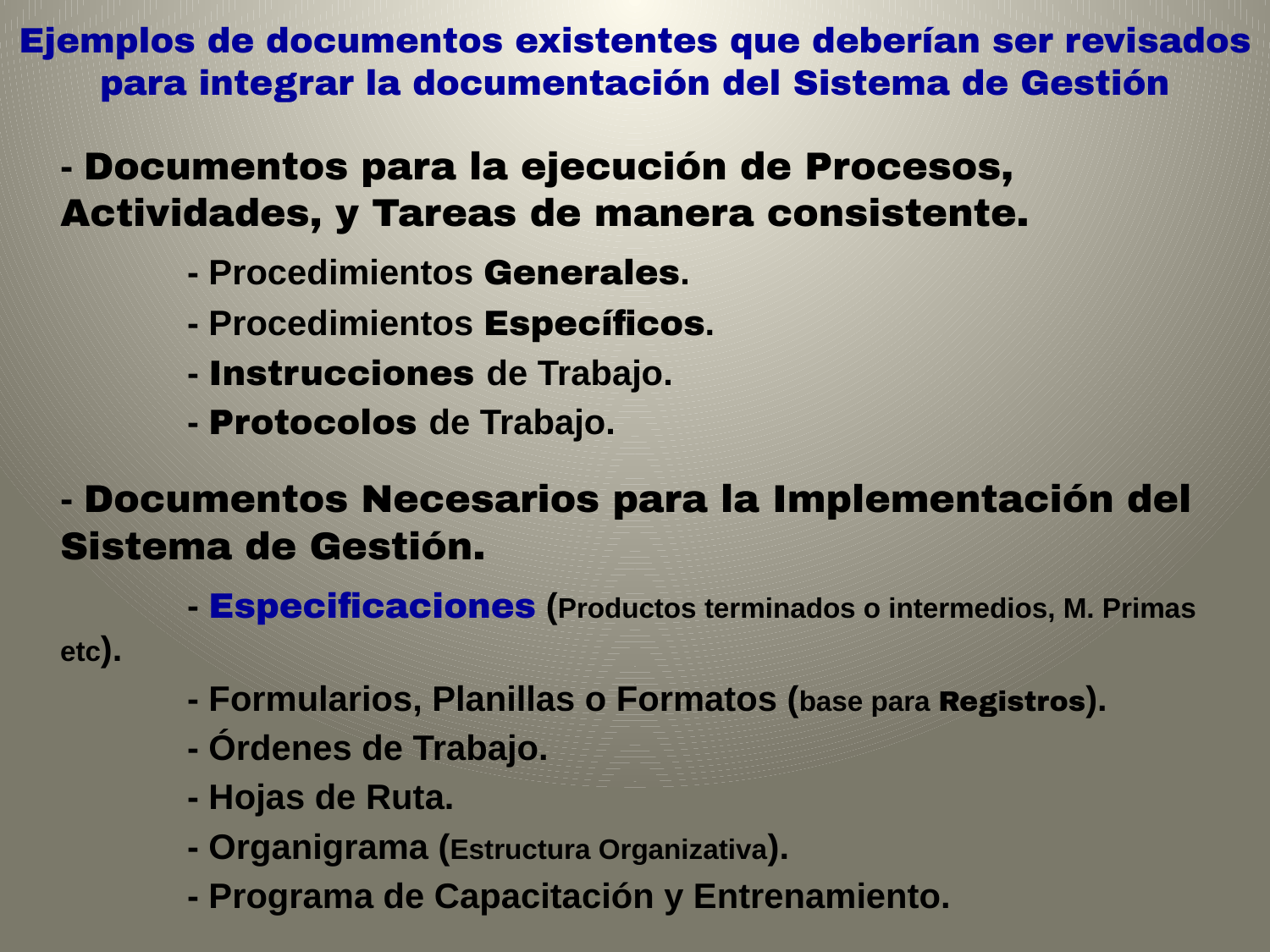

Ejemplos de documentos existentes que deberían ser revisados para integrar la documentación del Sistema de Gestión

	- Documentos para la ejecución de Procesos, Actividades, y Tareas de manera consistente.
		- Procedimientos Generales.
		- Procedimientos Específicos.
		- Instrucciones de Trabajo.
		- Protocolos de Trabajo.

	- Documentos Necesarios para la Implementación del Sistema de Gestión.
		- Especificaciones (Productos terminados o intermedios, M. Primas etc).
		- Formularios, Planillas o Formatos (base para Registros).
		- Órdenes de Trabajo.
		- Hojas de Ruta.
		- Organigrama (Estructura Organizativa).
		- Programa de Capacitación y Entrenamiento.